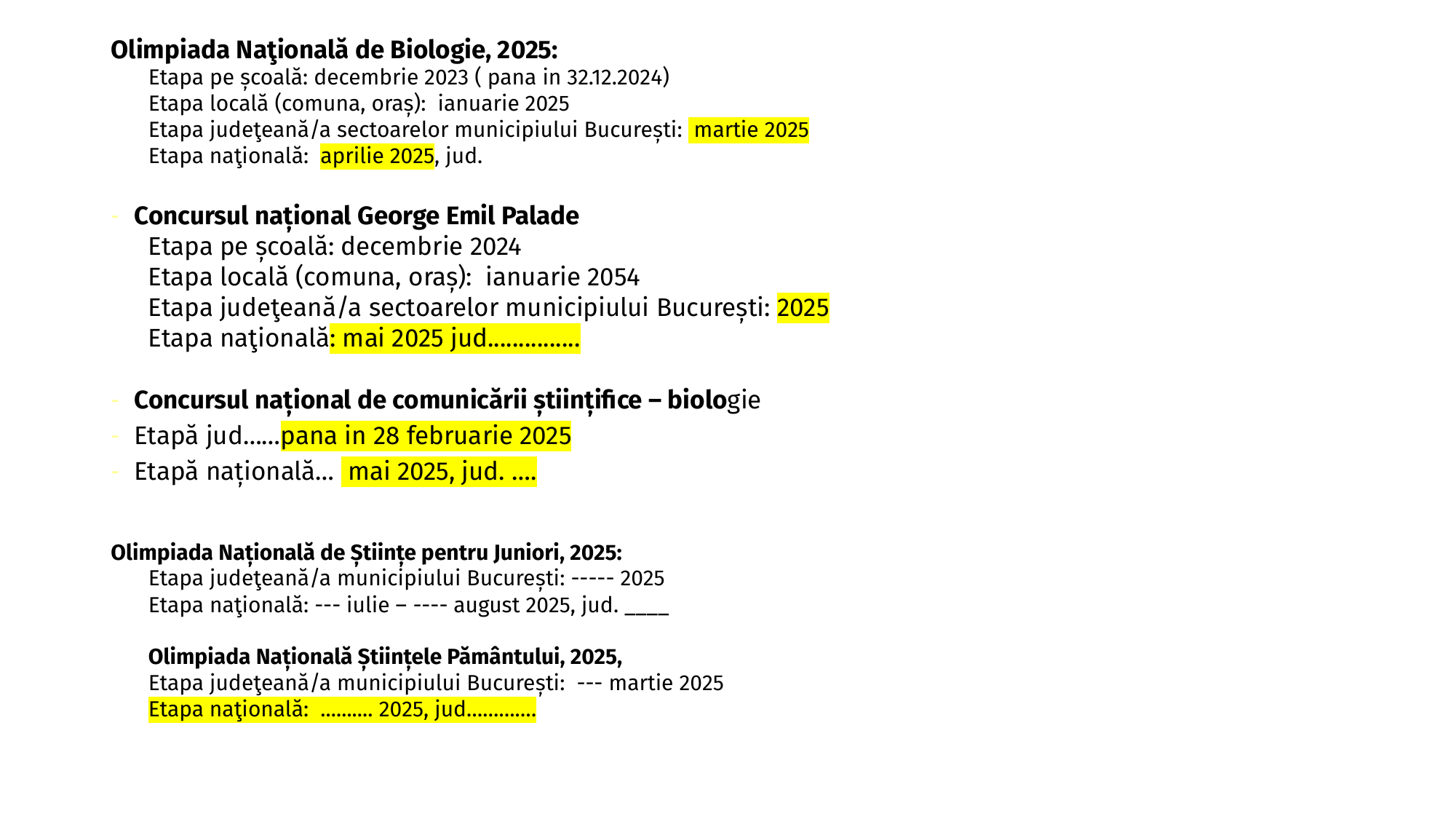

Olimpiada Naţională de Biologie, 2025:
Etapa pe şcoală: decembrie 2023 ( pana in 32.12.2024)
Etapa locală (comuna, oraş):  ianuarie 2025
Etapa judeţeană/a sectoarelor municipiului Bucureşti:  martie 2025
Etapa naţională:  aprilie 2025, jud.

Concursul național George Emil Palade
Etapa pe şcoală: decembrie 2024
Etapa locală (comuna, oraş):  ianuarie 2054
Etapa judeţeană/a sectoarelor municipiului Bucureşti: 2025
Etapa naţională: mai 2025 jud...............

Concursul național de comunicării științifice – biologie
Etapă jud……pana in 28 februarie 2025
Etapă națională…  mai 2025, jud. ….

Olimpiada Națională de Ştiinţe pentru Juniori, 2025:
Etapa judeţeană/a municipiului Bucureşti: ----- 2025
Etapa naţională: --- iulie – ---- august 2025, jud. ____

Olimpiada Naţională Ştiinţele Pământului, 2025,
Etapa judeţeană/a municipiului Bucureşti:  --- martie 2025
Etapa naţională:  .......... 2025, jud………….